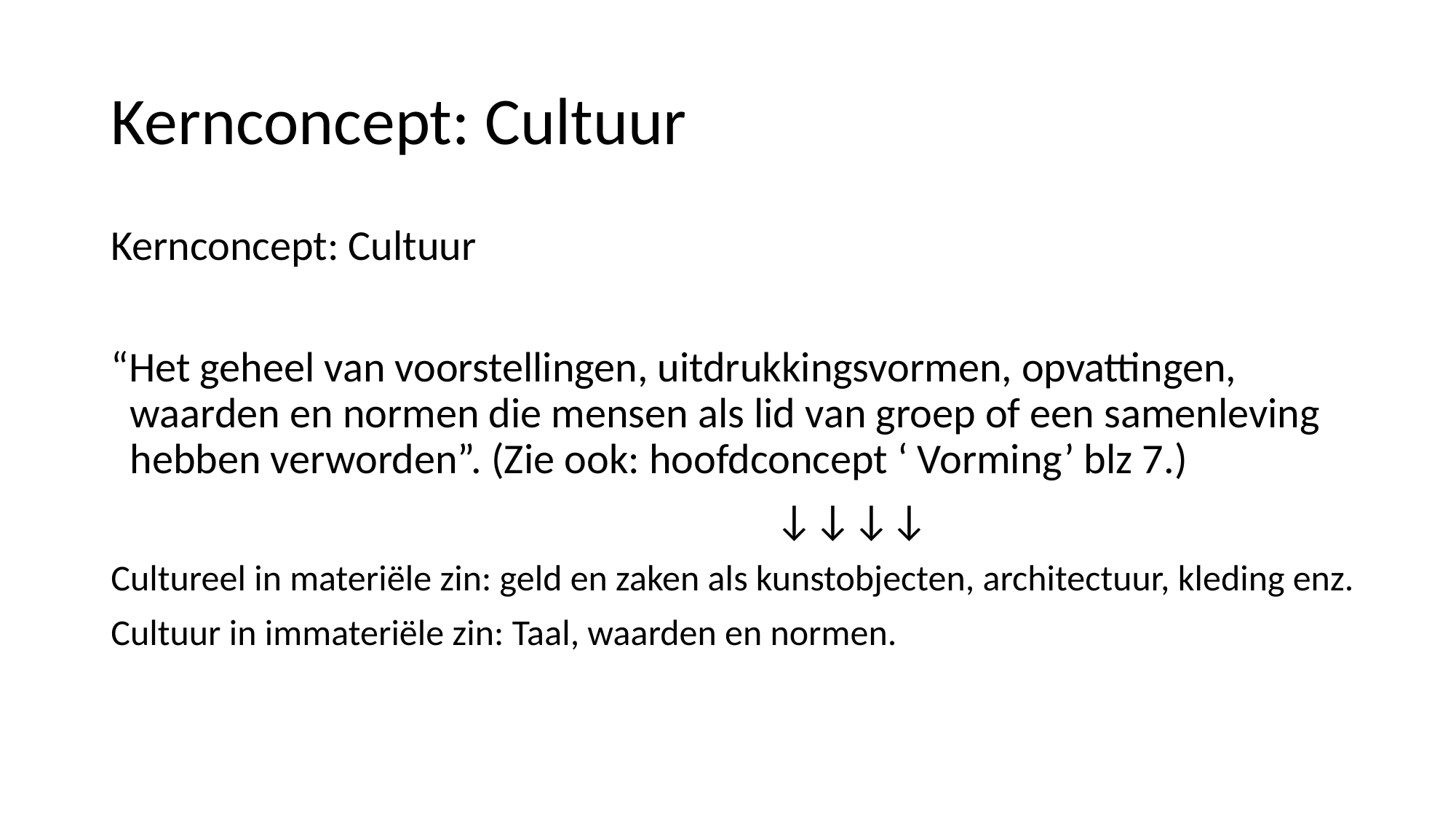

# Kernconcept: Cultuur
Kernconcept: Cultuur

“Het geheel van voorstellingen, uitdrukkingsvormen, opvattingen,
  waarden en normen die mensen als lid van groep of een samenleving
  hebben verworden”. (Zie ook: hoofdconcept ‘ Vorming’ blz 7.)
                                                                     ↓↓↓↓
Cultureel in materiële zin: geld en zaken als kunstobjecten, architectuur, kleding enz.
Cultuur in immateriële zin: Taal, waarden en normen.